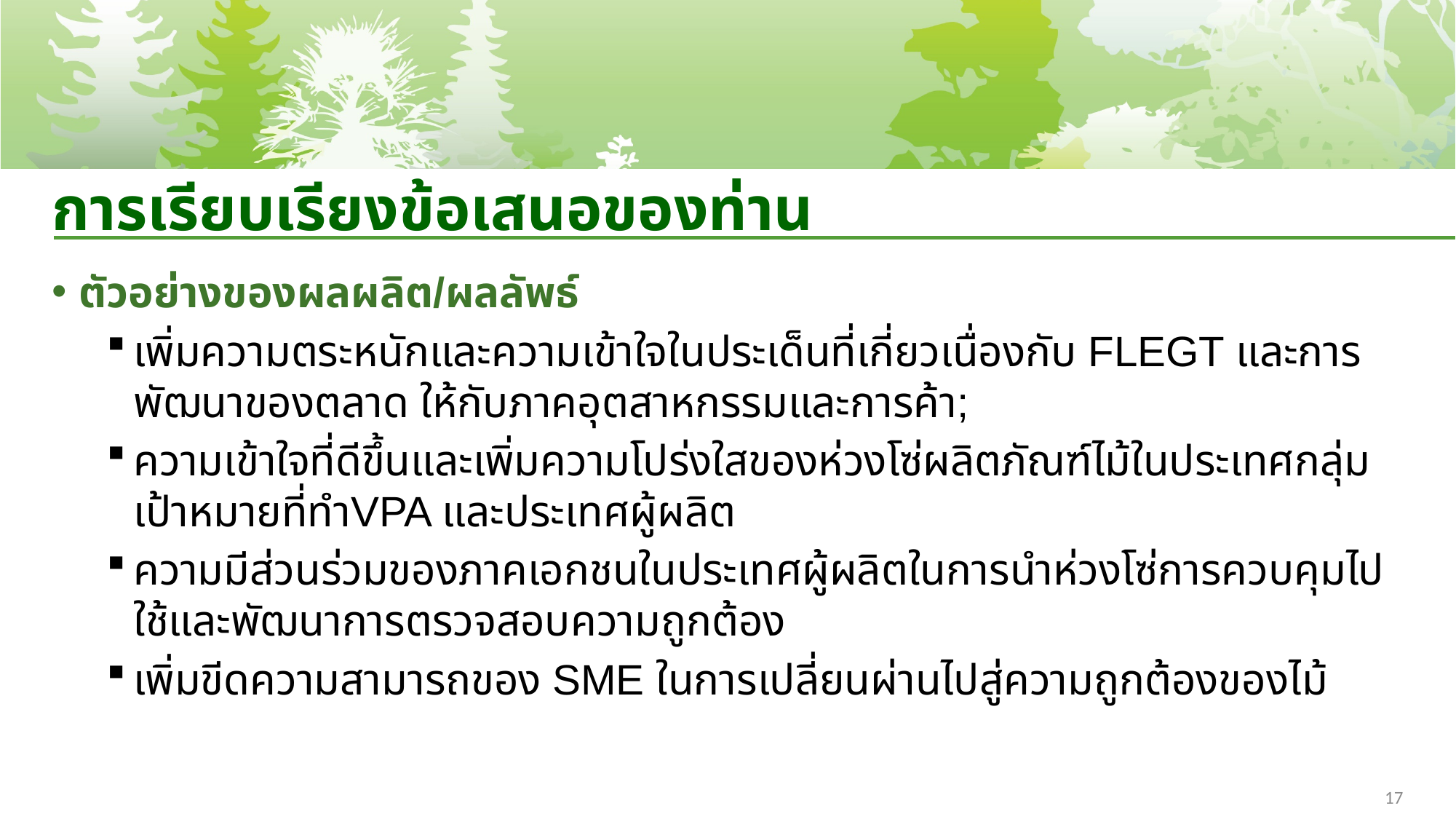

# การเรียบเรียงข้อเสนอของท่าน
ตัวอย่างของผลผลิต/ผลลัพธ์
เพิ่มความตระหนักและความเข้าใจในประเด็นที่เกี่ยวเนื่องกับ FLEGT และการพัฒนาของตลาด ให้กับภาคอุตสาหกรรมและการค้า;
ความเข้าใจที่ดีขึ้นและเพิ่มความโปร่งใสของห่วงโซ่ผลิตภัณฑ์ไม้ในประเทศกลุ่มเป้าหมายที่ทำVPA และประเทศผู้ผลิต
ความมีส่วนร่วมของภาคเอกชนในประเทศผู้ผลิตในการนำห่วงโซ่การควบคุมไปใช้และพัฒนาการตรวจสอบความถูกต้อง
เพิ่มขีดความสามารถของ SME ในการเปลี่ยนผ่านไปสู่ความถูกต้องของไม้
17